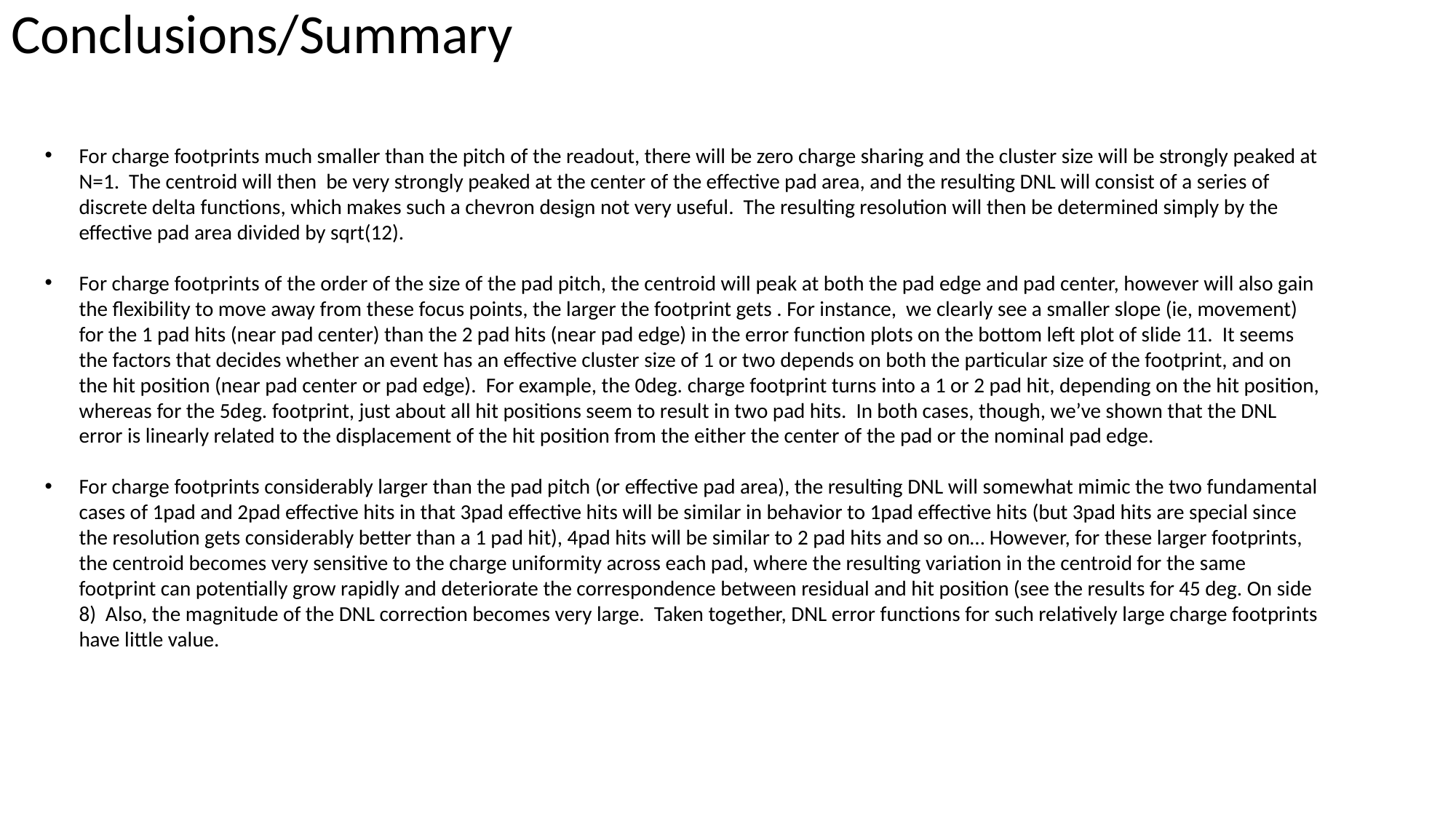

# Conclusions/Summary
For charge footprints much smaller than the pitch of the readout, there will be zero charge sharing and the cluster size will be strongly peaked at N=1.  The centroid will then  be very strongly peaked at the center of the effective pad area, and the resulting DNL will consist of a series of discrete delta functions, which makes such a chevron design not very useful.  The resulting resolution will then be determined simply by the effective pad area divided by sqrt(12).

For charge footprints of the order of the size of the pad pitch, the centroid will peak at both the pad edge and pad center, however will also gain the flexibility to move away from these focus points, the larger the footprint gets . For instance,  we clearly see a smaller slope (ie, movement) for the 1 pad hits (near pad center) than the 2 pad hits (near pad edge) in the error function plots on the bottom left plot of slide 11.  It seems the factors that decides whether an event has an effective cluster size of 1 or two depends on both the particular size of the footprint, and on the hit position (near pad center or pad edge).  For example, the 0deg. charge footprint turns into a 1 or 2 pad hit, depending on the hit position, whereas for the 5deg. footprint, just about all hit positions seem to result in two pad hits.  In both cases, though, we’ve shown that the DNL error is linearly related to the displacement of the hit position from the either the center of the pad or the nominal pad edge.

For charge footprints considerably larger than the pad pitch (or effective pad area), the resulting DNL will somewhat mimic the two fundamental cases of 1pad and 2pad effective hits in that 3pad effective hits will be similar in behavior to 1pad effective hits (but 3pad hits are special since the resolution gets considerably better than a 1 pad hit), 4pad hits will be similar to 2 pad hits and so on… However, for these larger footprints, the centroid becomes very sensitive to the charge uniformity across each pad, where the resulting variation in the centroid for the same footprint can potentially grow rapidly and deteriorate the correspondence between residual and hit position (see the results for 45 deg. On side 8)  Also, the magnitude of the DNL correction becomes very large.  Taken together, DNL error functions for such relatively large charge footprints have little value.